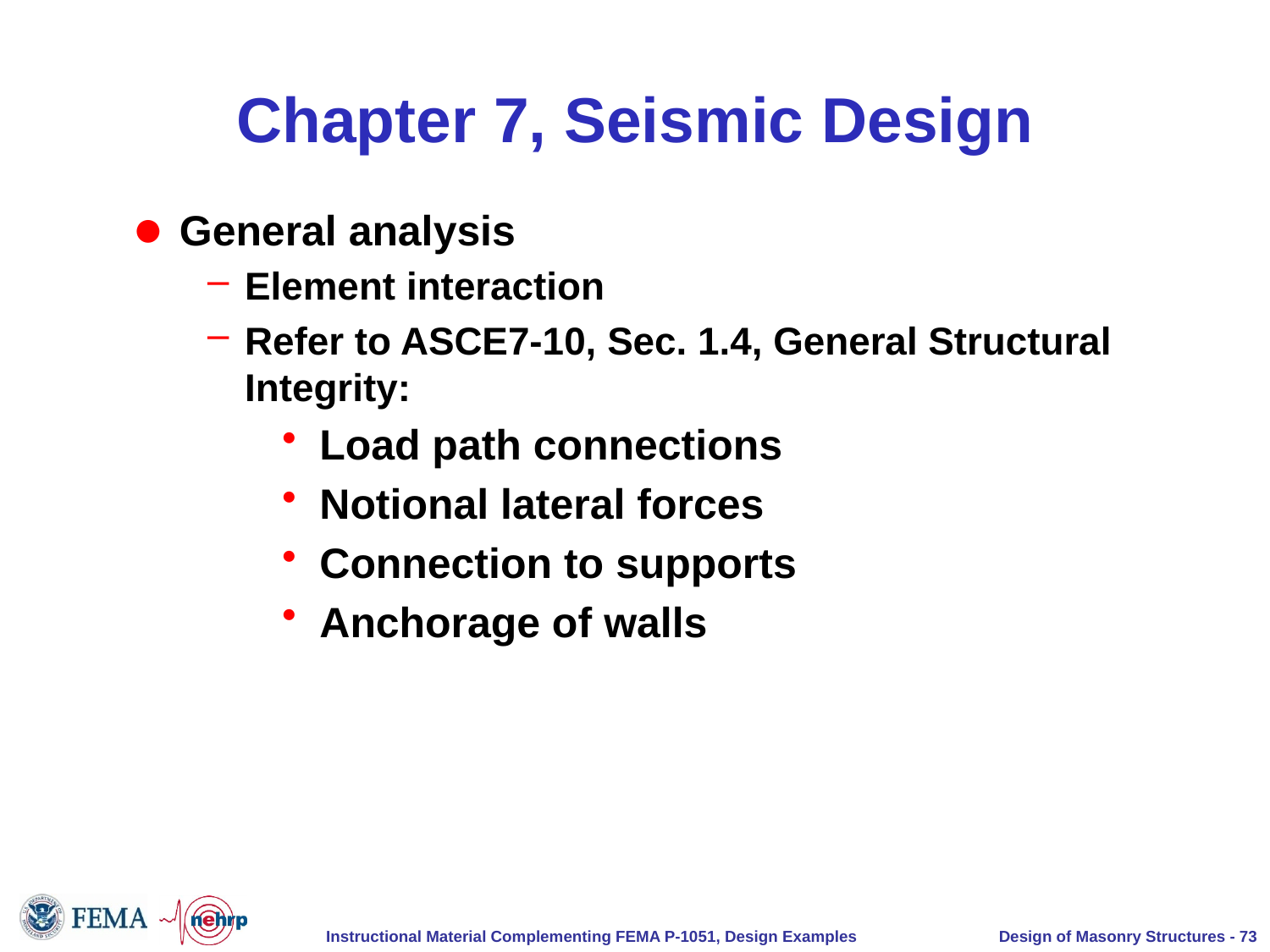

# Chapter 7, Seismic Design
General analysis
Element interaction
Refer to ASCE7-10, Sec. 1.4, General Structural Integrity:
Load path connections
Notional lateral forces
Connection to supports
Anchorage of walls

Design of Masonry Structures - 73
Instructional Material Complementing FEMA P-1051, Design Examples